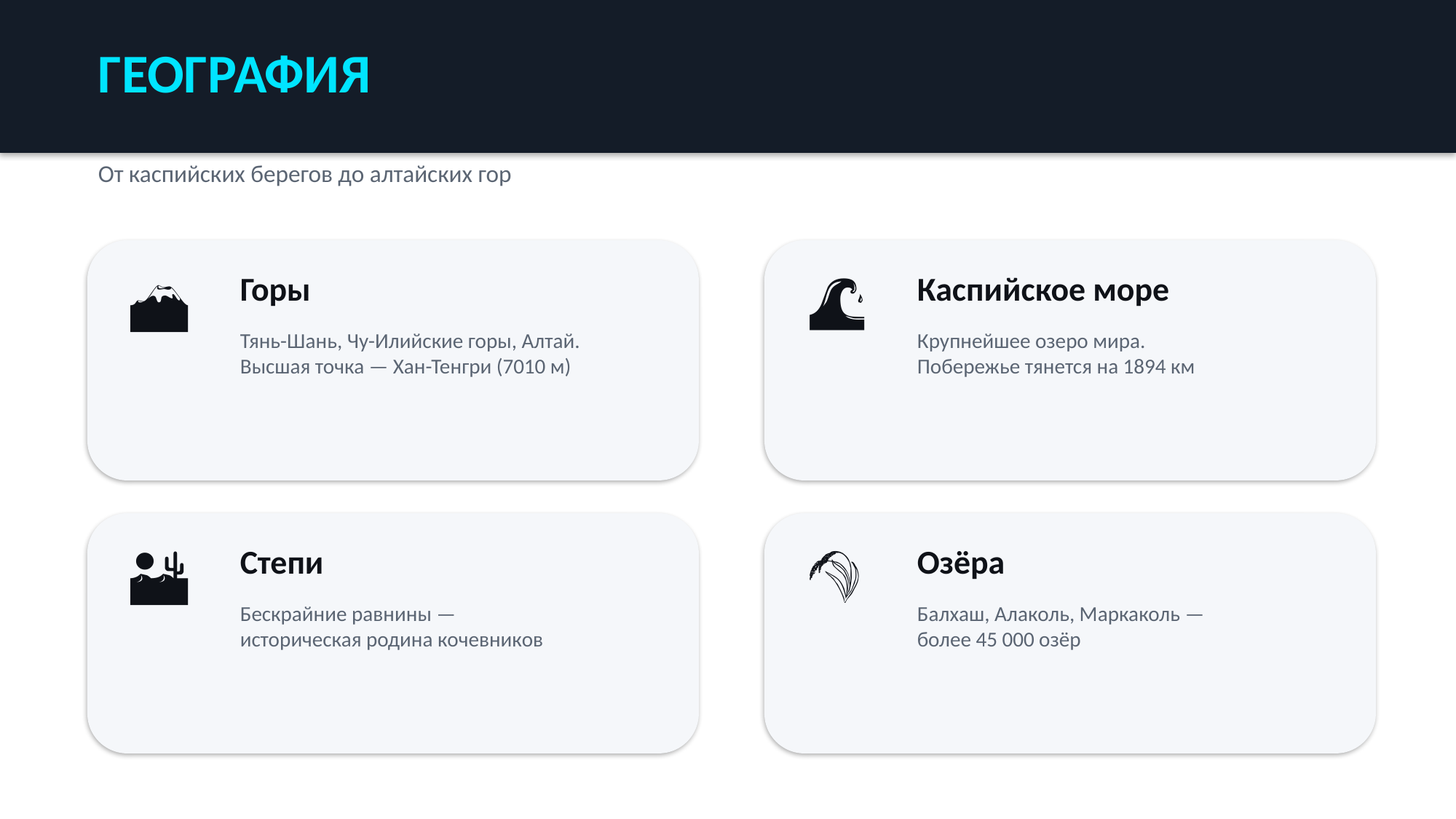

ГЕОГРАФИЯ
От каспийских берегов до алтайских гор

🏔️
🌊
Горы
Каспийское море
Тянь-Шань, Чу-Илийские горы, Алтай.
Высшая точка — Хан-Тенгри (7010 м)
Крупнейшее озеро мира.
Побережье тянется на 1894 км

🏜️
🌾
Степи
Озёра
Бескрайние равнины —
историческая родина кочевников
Балхаш, Алаколь, Маркаколь —
более 45 000 озёр